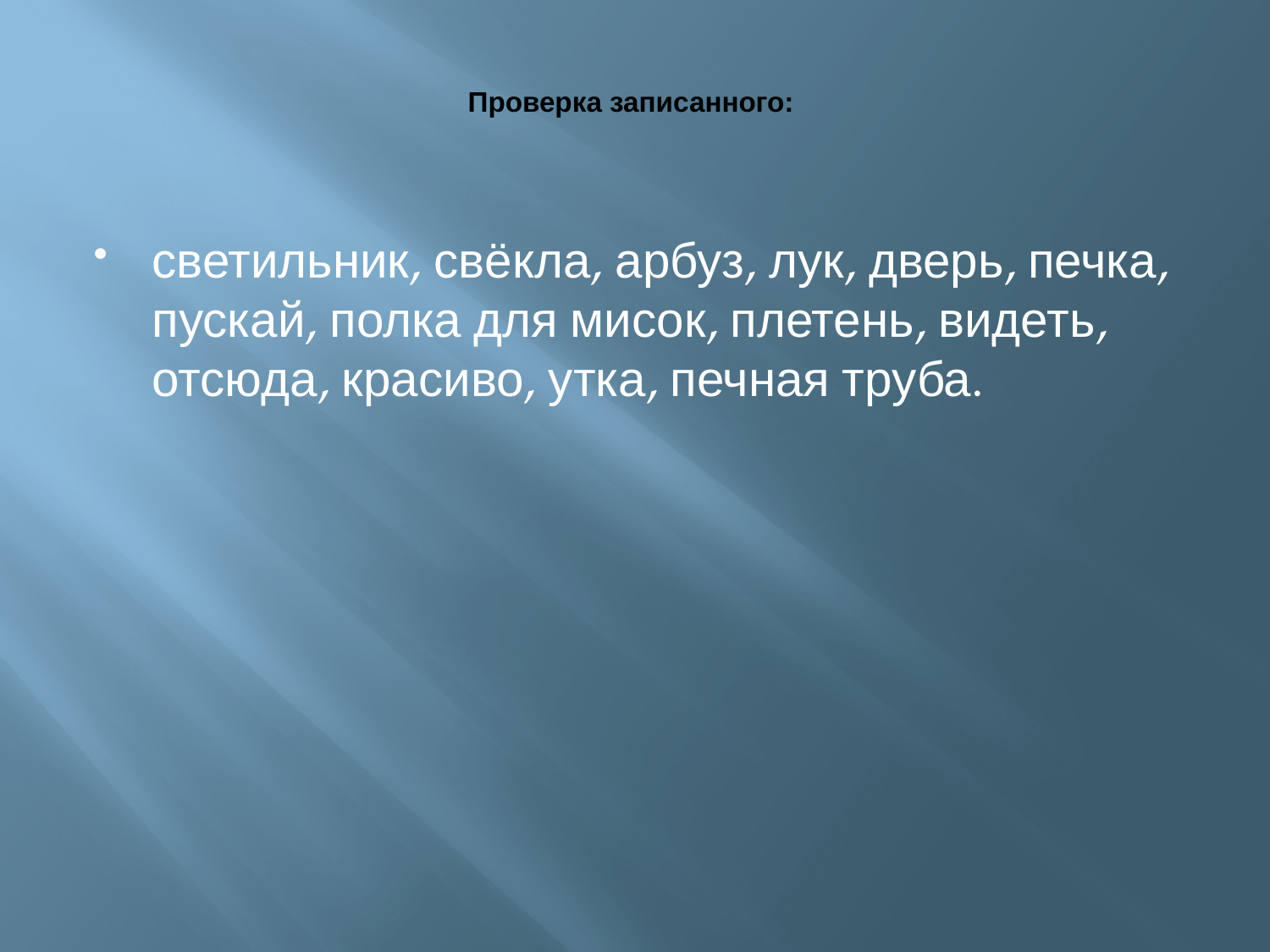

# Проверка записанного:
светильник, свёкла, арбуз, лук, дверь, печка, пускай, полка для мисок, плетень, видеть, отсюда, красиво, утка, печная труба.